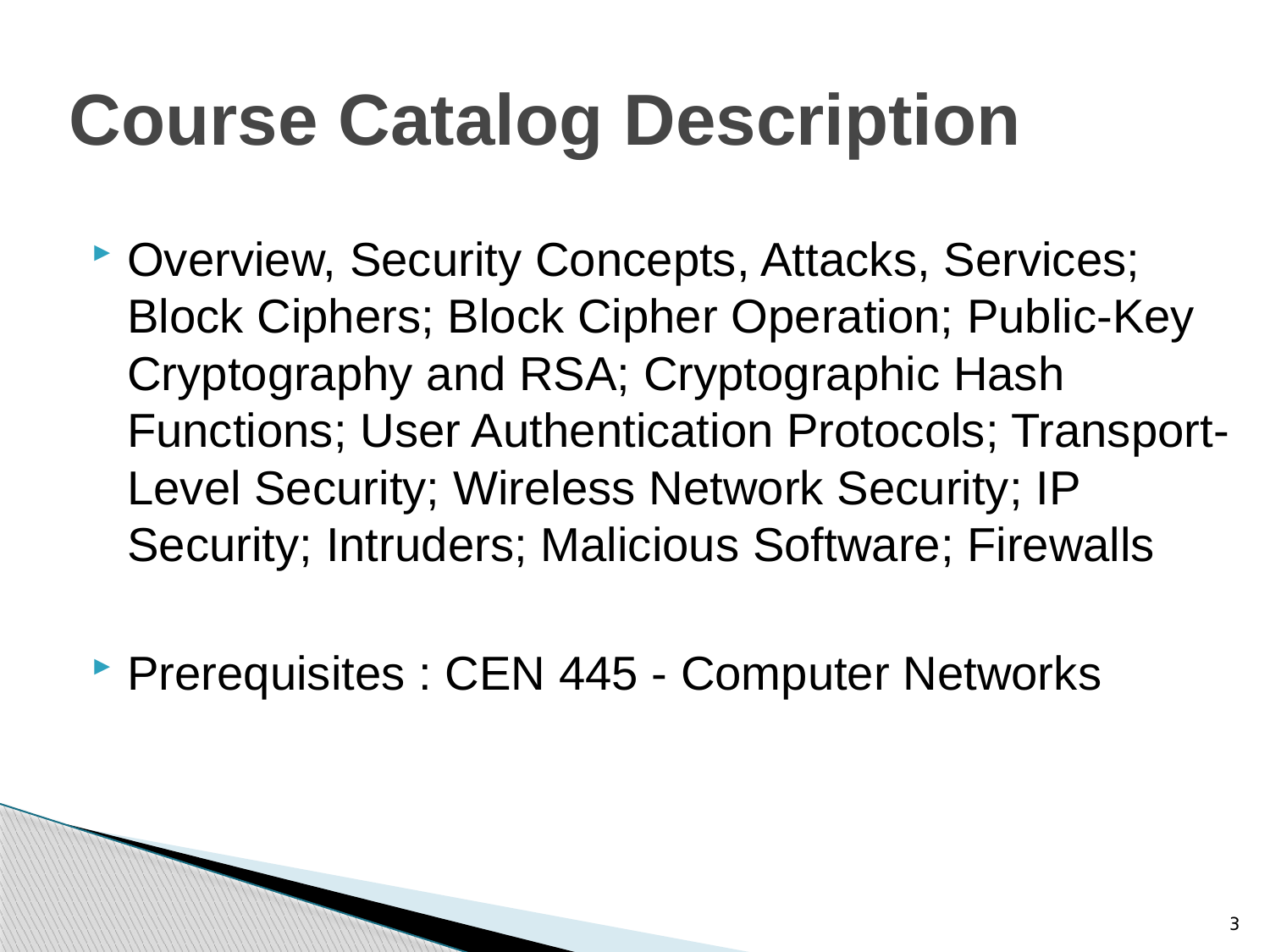

# Course Catalog Description
Overview, Security Concepts, Attacks, Services; Block Ciphers; Block Cipher Operation; Public-Key Cryptography and RSA; Cryptographic Hash Functions; User Authentication Protocols; Transport-Level Security; Wireless Network Security; IP Security; Intruders; Malicious Software; Firewalls

Prerequisites : CEN 445 - Computer Networks
3